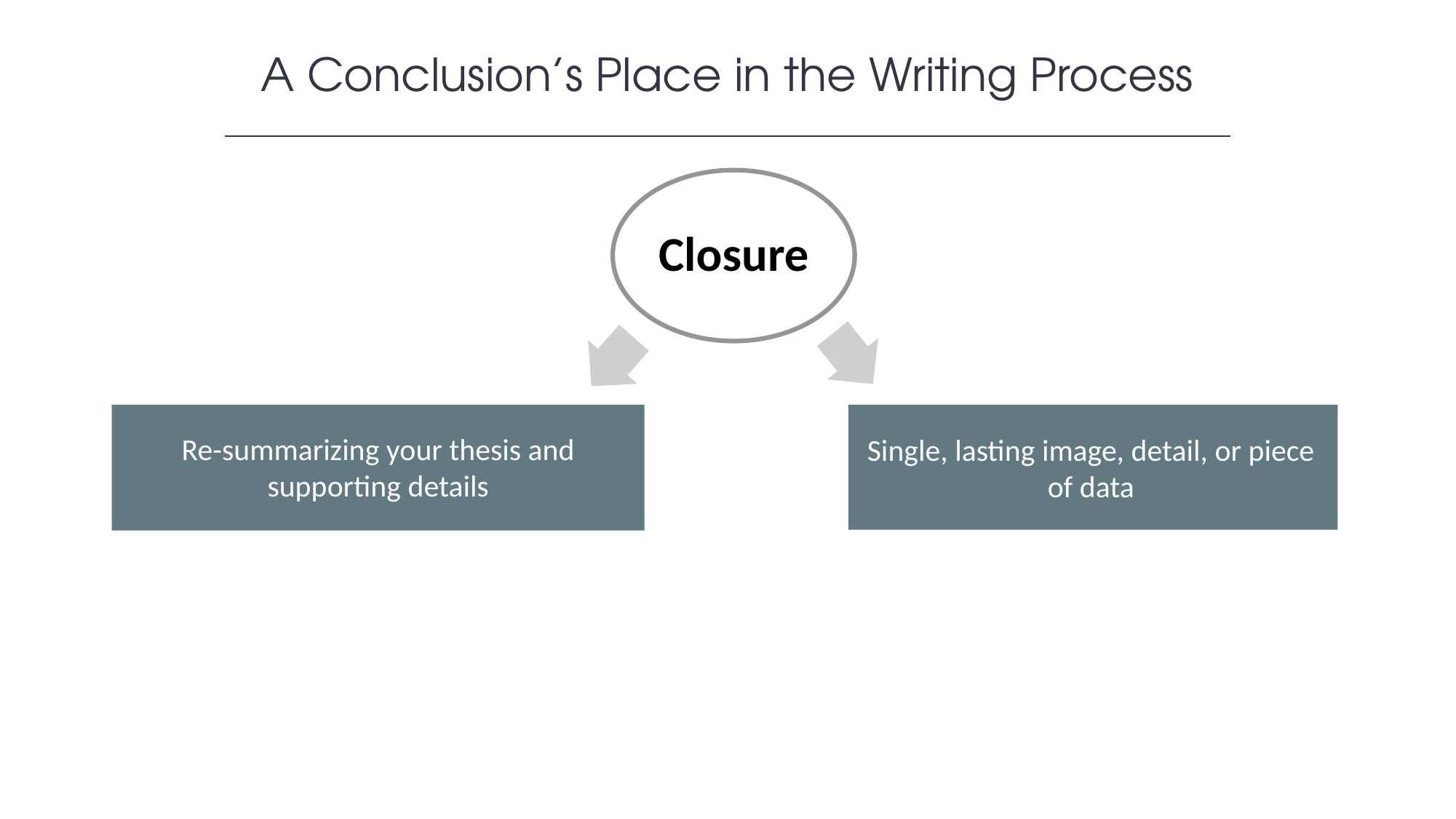

A Conclusion’s Place in the Writing Process
HAWKES LEARNING

Closure

Re-summarizing your thesis and supporting details

Single, lasting image, detail, or piece of data